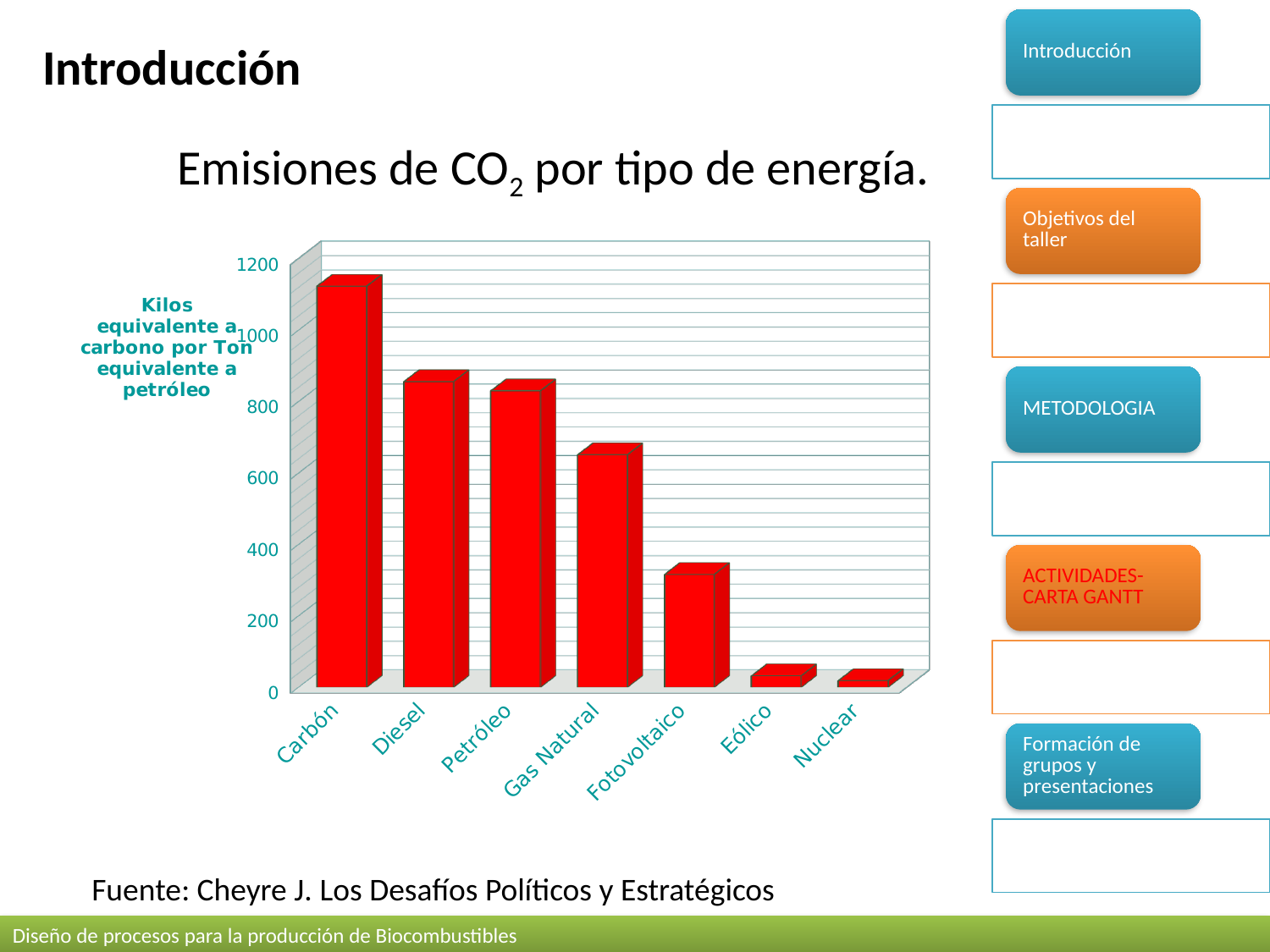

Introducción
Objetivos del taller
ACTIVIDADES-CARTA GANTT
METODOLOGIA
Formación de grupos y presentaciones
Introducción

Emisiones de CO2 por tipo de energía.

[unsupported chart]

Fuente: Cheyre J. Los Desafíos Políticos y Estratégicos

Diseño de procesos para la producción de Biocombustibles